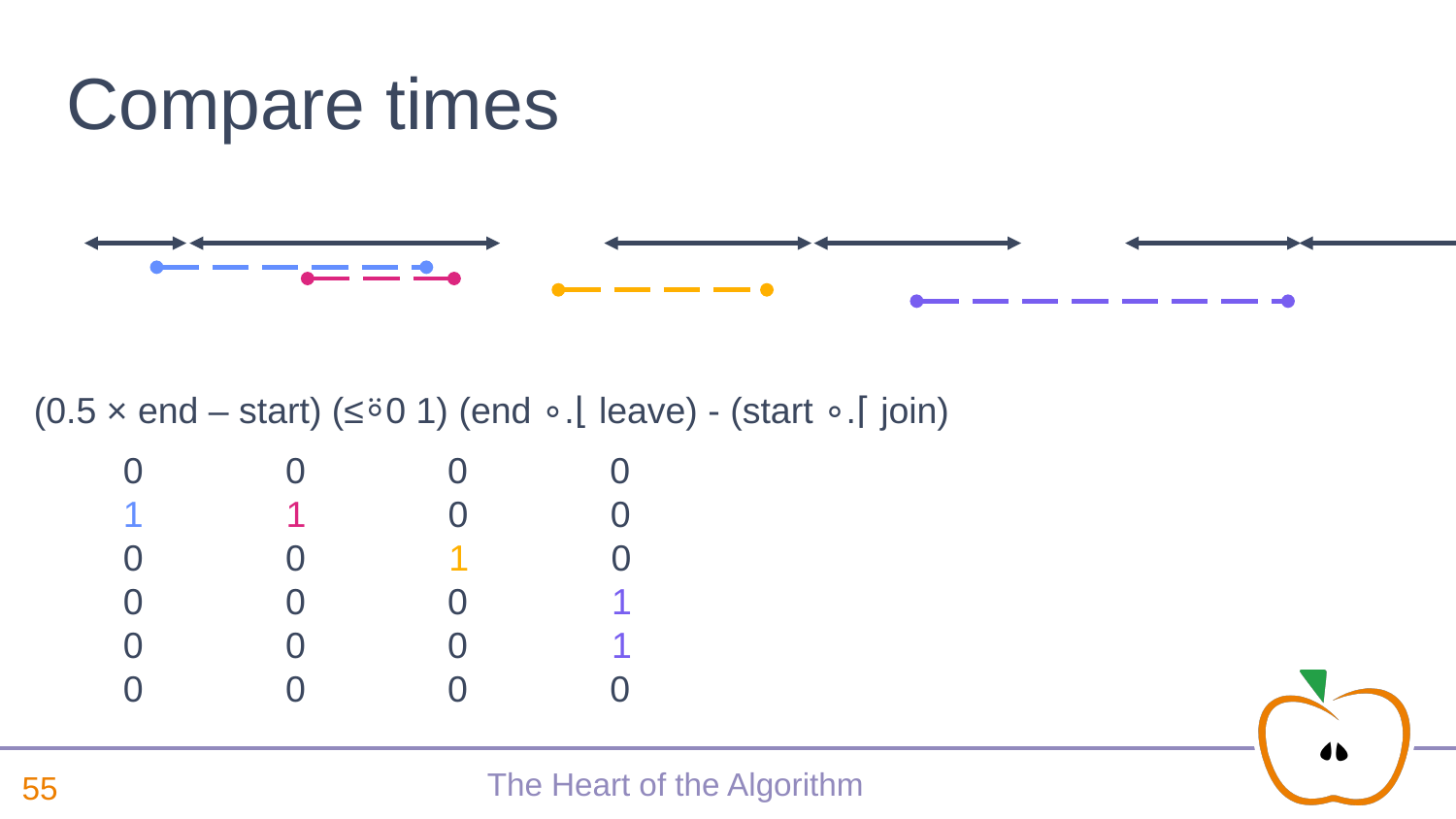

# Compare times
(0.5 × end – start) (≤⍤0 1) (end ∘.⌊ leave) - (start ∘.⌈ join)
      0              0              0              0
      1              1              0              0
      0              0              1              0
      0              0              0              1
      0              0              0              1
      0              0              0              0